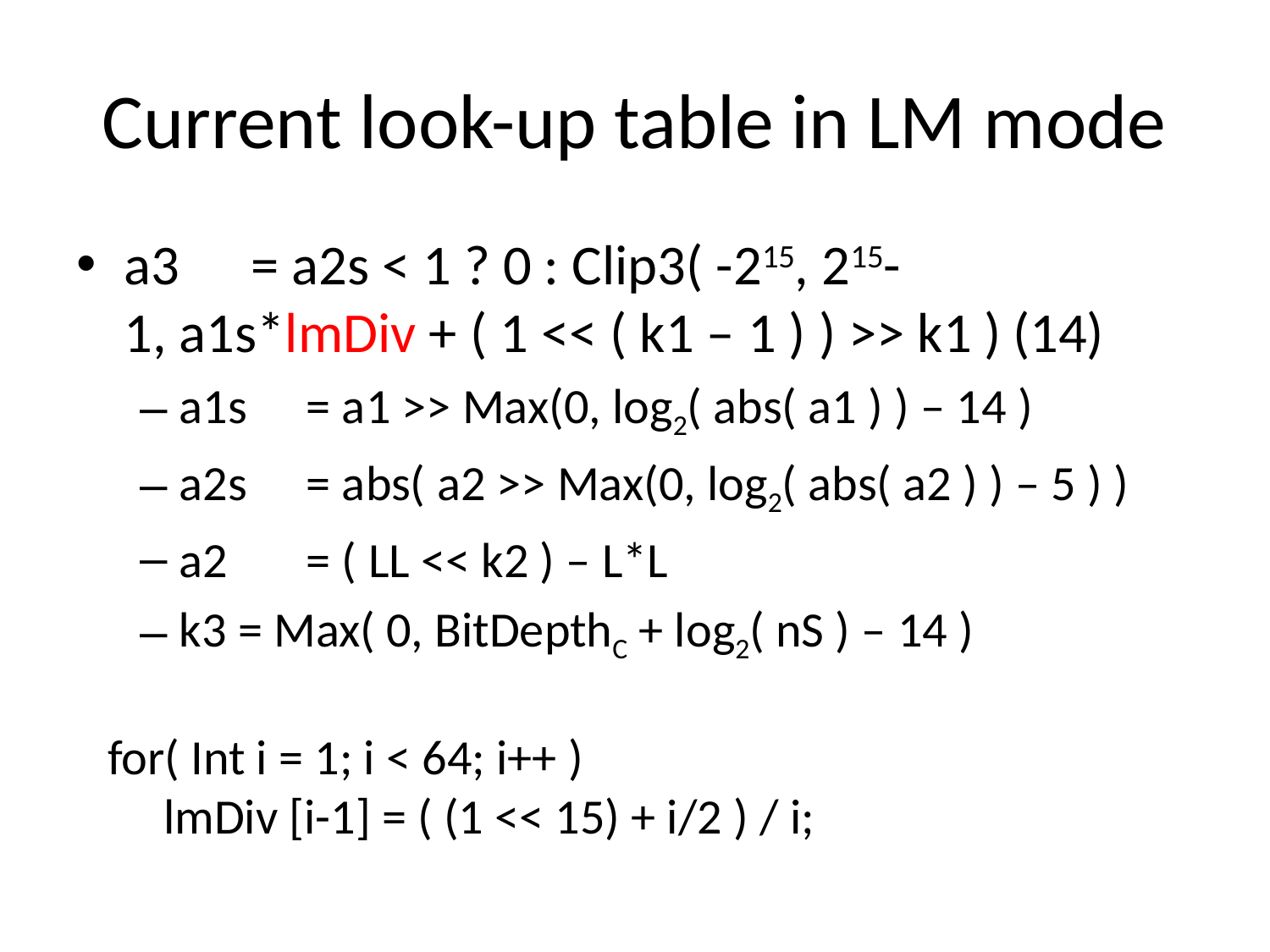

# Current look-up table in LM mode
a3	= a2s < 1 ? 0 : Clip3( -215, 215-1, a1s*lmDiv + ( 1 << ( k1 – 1 ) ) >> k1 )	(14)
a1s	= a1 >> Max(0, log2( abs( a1 ) ) – 14 )
a2s	= abs( a2 >> Max(0, log2( abs( a2 ) ) – 5 ) )
a2 	= ( LL << k2 ) – L*L
k3 = Max( 0, BitDepthC + log2( nS ) – 14 )

for( Int i = 1; i < 64; i++ )
     lmDiv [i-1] = ( (1 << 15) + i/2 ) / i;